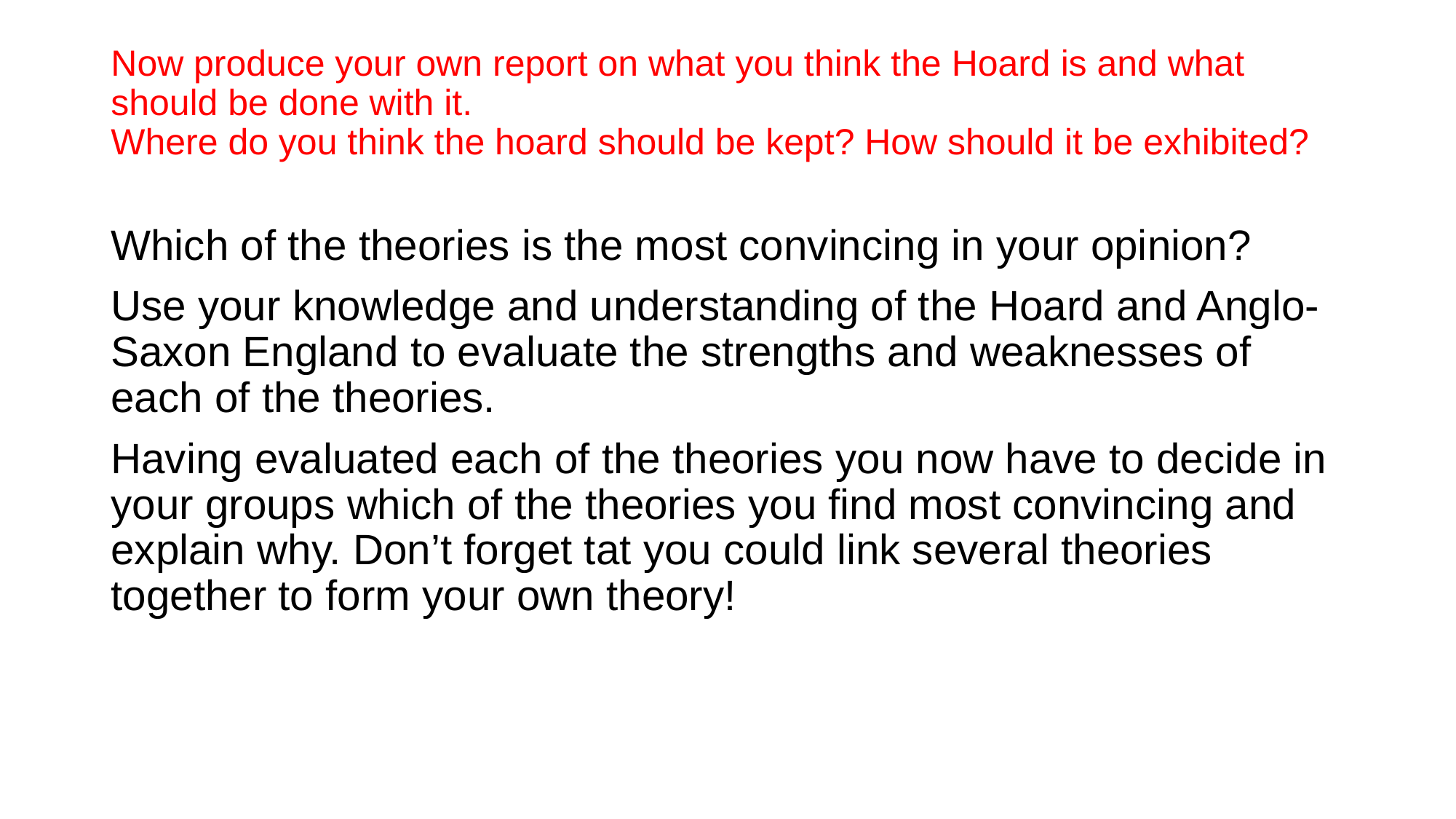

# Now produce your own report on what you think the Hoard is and what should be done with it. Where do you think the hoard should be kept? How should it be exhibited?
Which of the theories is the most convincing in your opinion?
Use your knowledge and understanding of the Hoard and Anglo-Saxon England to evaluate the strengths and weaknesses of each of the theories.
Having evaluated each of the theories you now have to decide in your groups which of the theories you find most convincing and explain why. Don’t forget tat you could link several theories together to form your own theory!